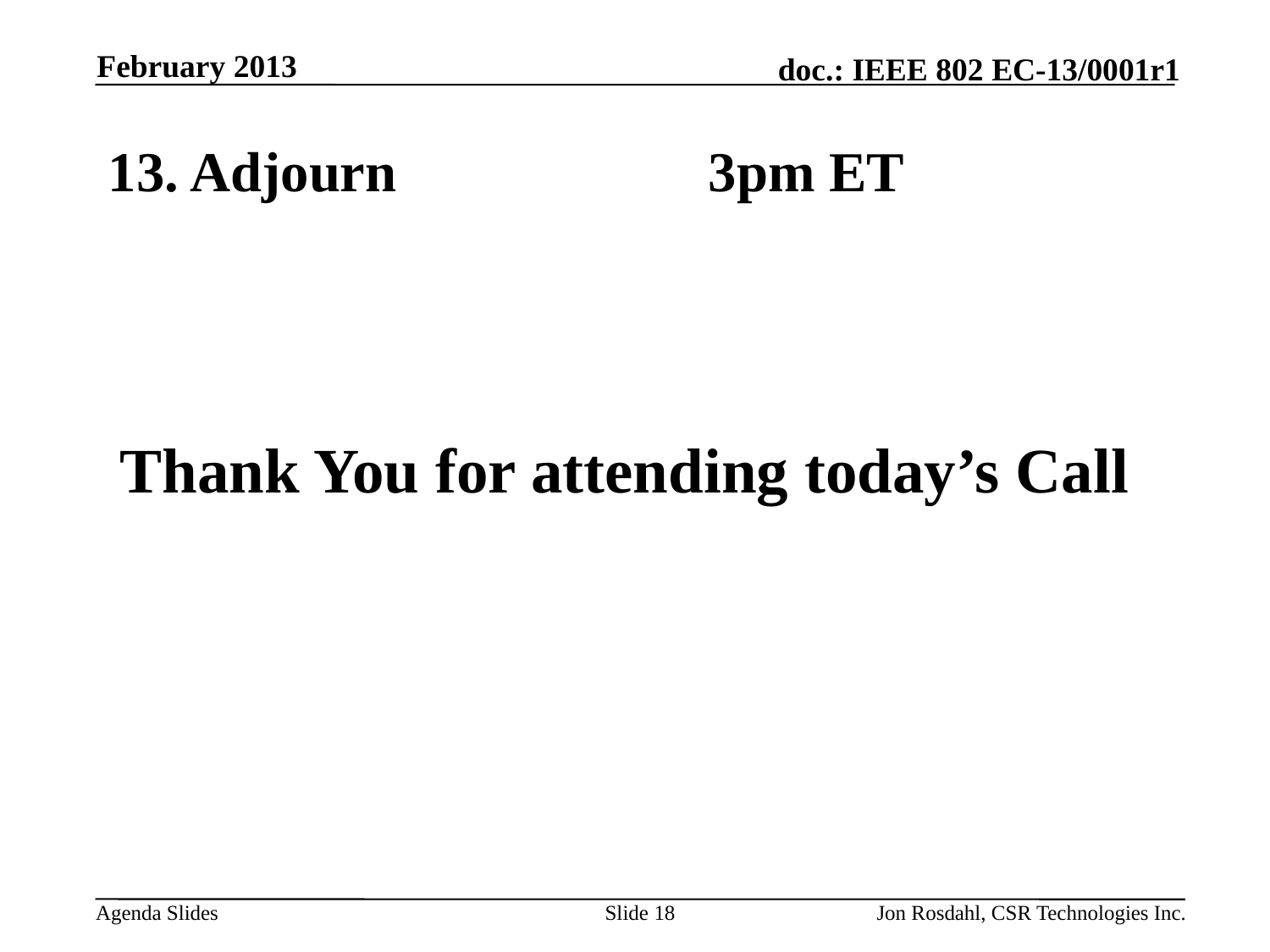

February 2013
# 13. Adjourn                      3pm ET
Thank You for attending today’s Call
Slide 18
Jon Rosdahl, CSR Technologies Inc.